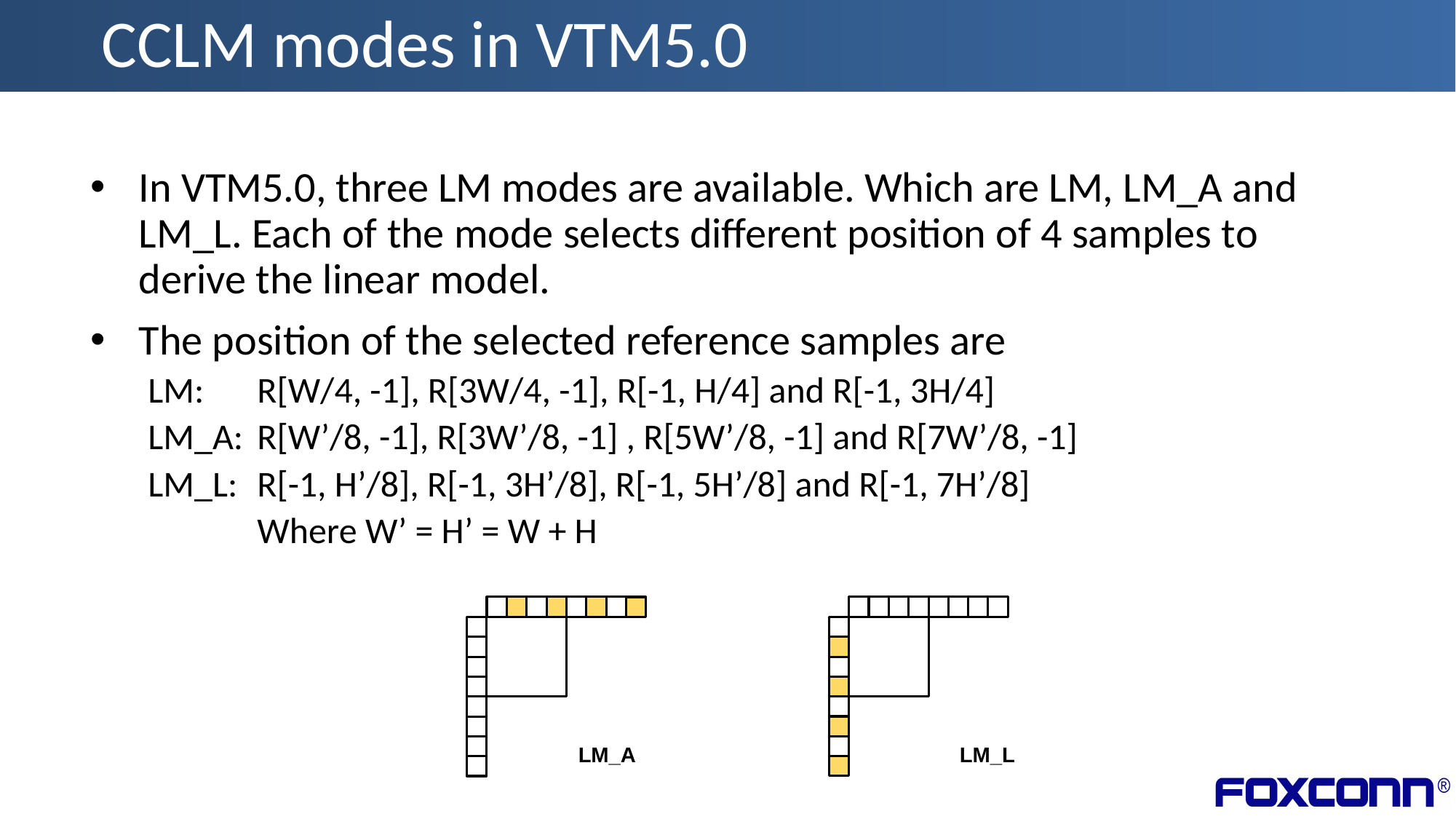

# CCLM modes in VTM5.0
In VTM5.0, three LM modes are available. Which are LM, LM_A and LM_L. Each of the mode selects different position of 4 samples to derive the linear model.
The position of the selected reference samples are
LM:    	R[W/4, -1], R[3W/4, -1], R[-1, H/4] and R[-1, 3H/4]
LM_A:	R[W’/8, -1], R[3W’/8, -1] , R[5W’/8, -1] and R[7W’/8, -1]
LM_L: 	R[-1, H’/8], R[-1, 3H’/8], R[-1, 5H’/8] and R[-1, 7H’/8]
	Where W’ = H’ = W + H

LM_L
LM_A